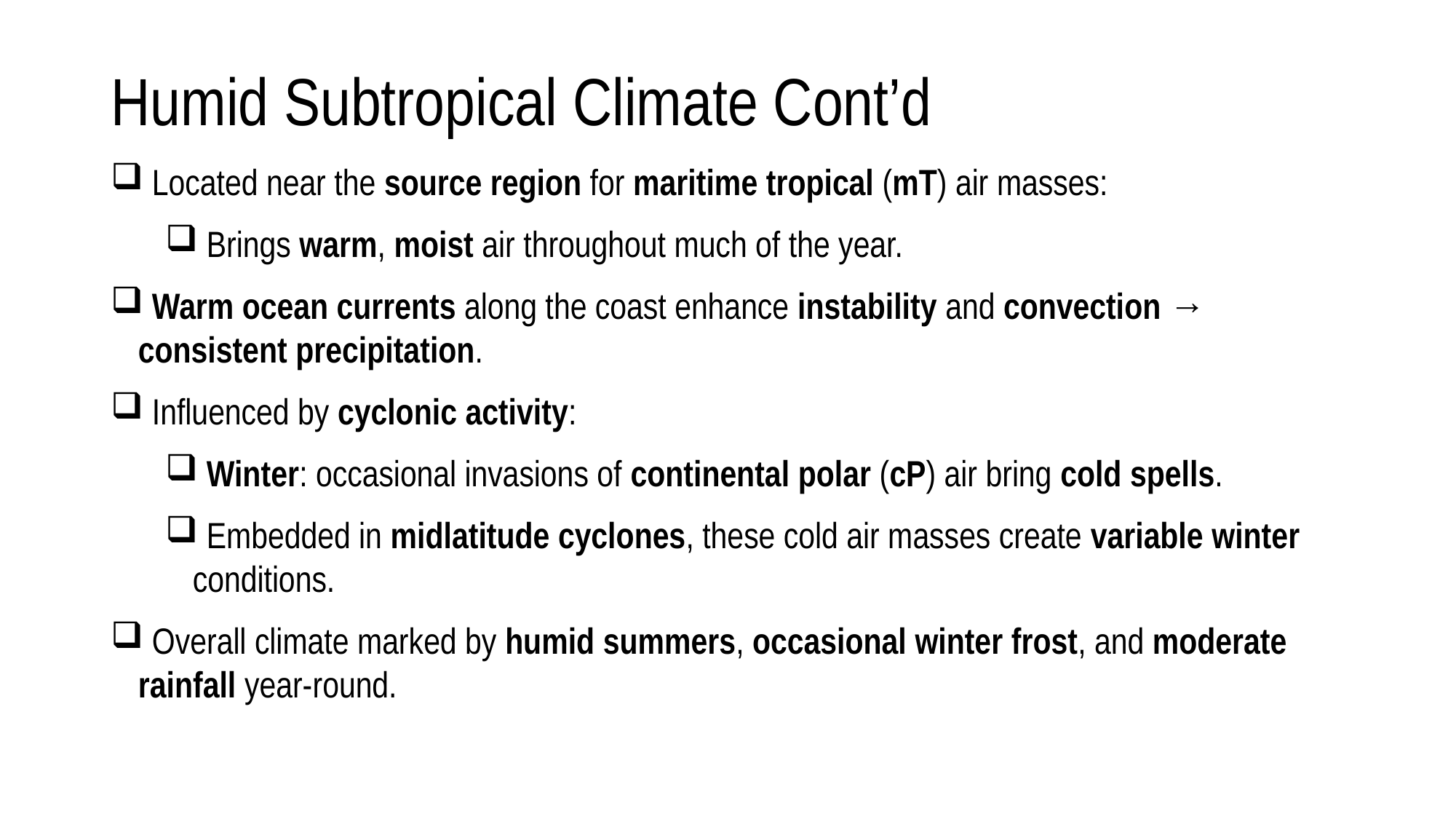

# Humid Subtropical Climate Cont’d
 Located near the source region for maritime tropical (mT) air masses:
 Brings warm, moist air throughout much of the year.
 Warm ocean currents along the coast enhance instability and convection → consistent precipitation.
 Influenced by cyclonic activity:
 Winter: occasional invasions of continental polar (cP) air bring cold spells.
 Embedded in midlatitude cyclones, these cold air masses create variable winter conditions.
 Overall climate marked by humid summers, occasional winter frost, and moderate rainfall year-round.